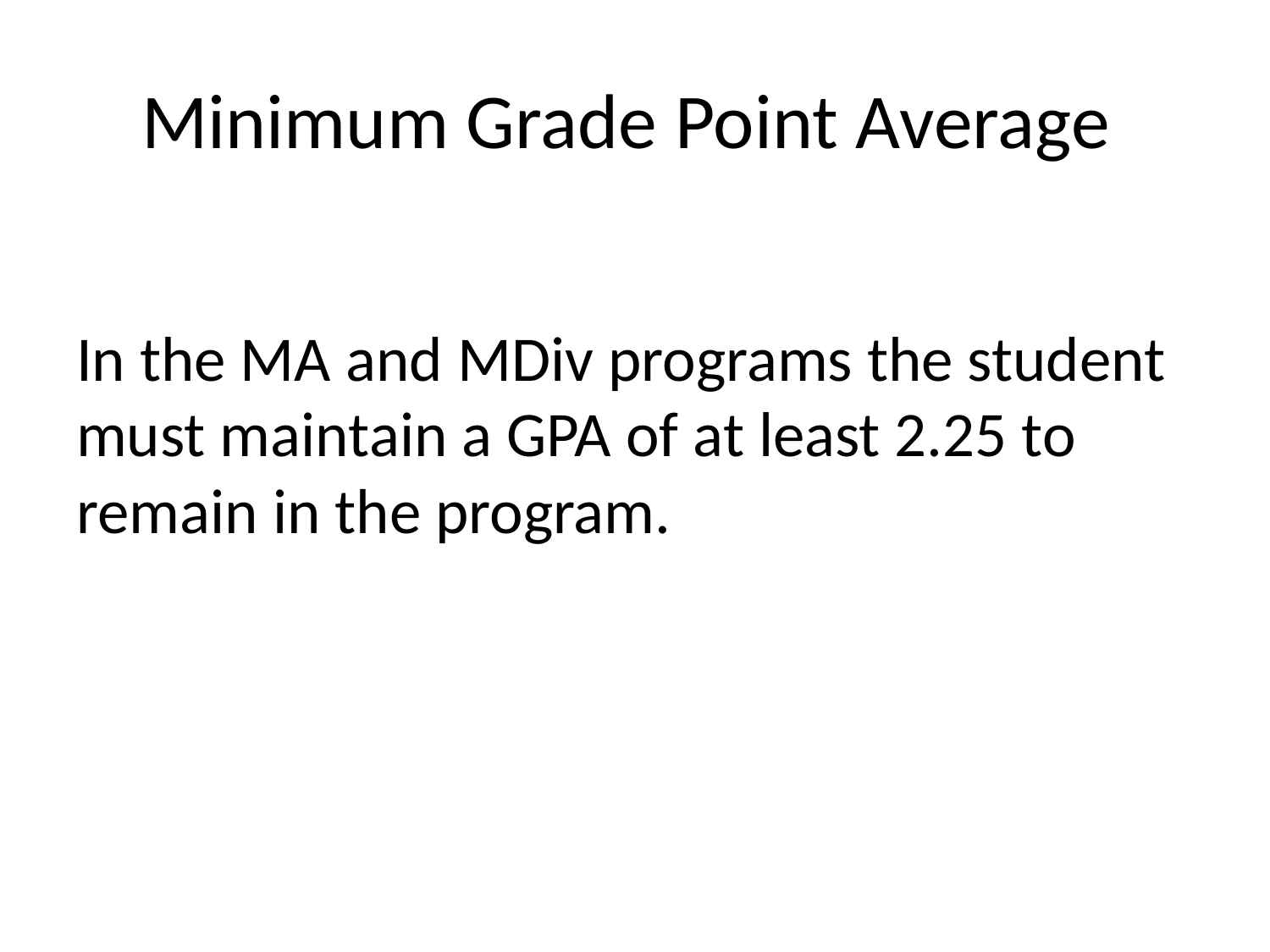

# Minimum Grade Point Average

In the MA and MDiv programs the student must maintain a GPA of at least 2.25 to remain in the program.